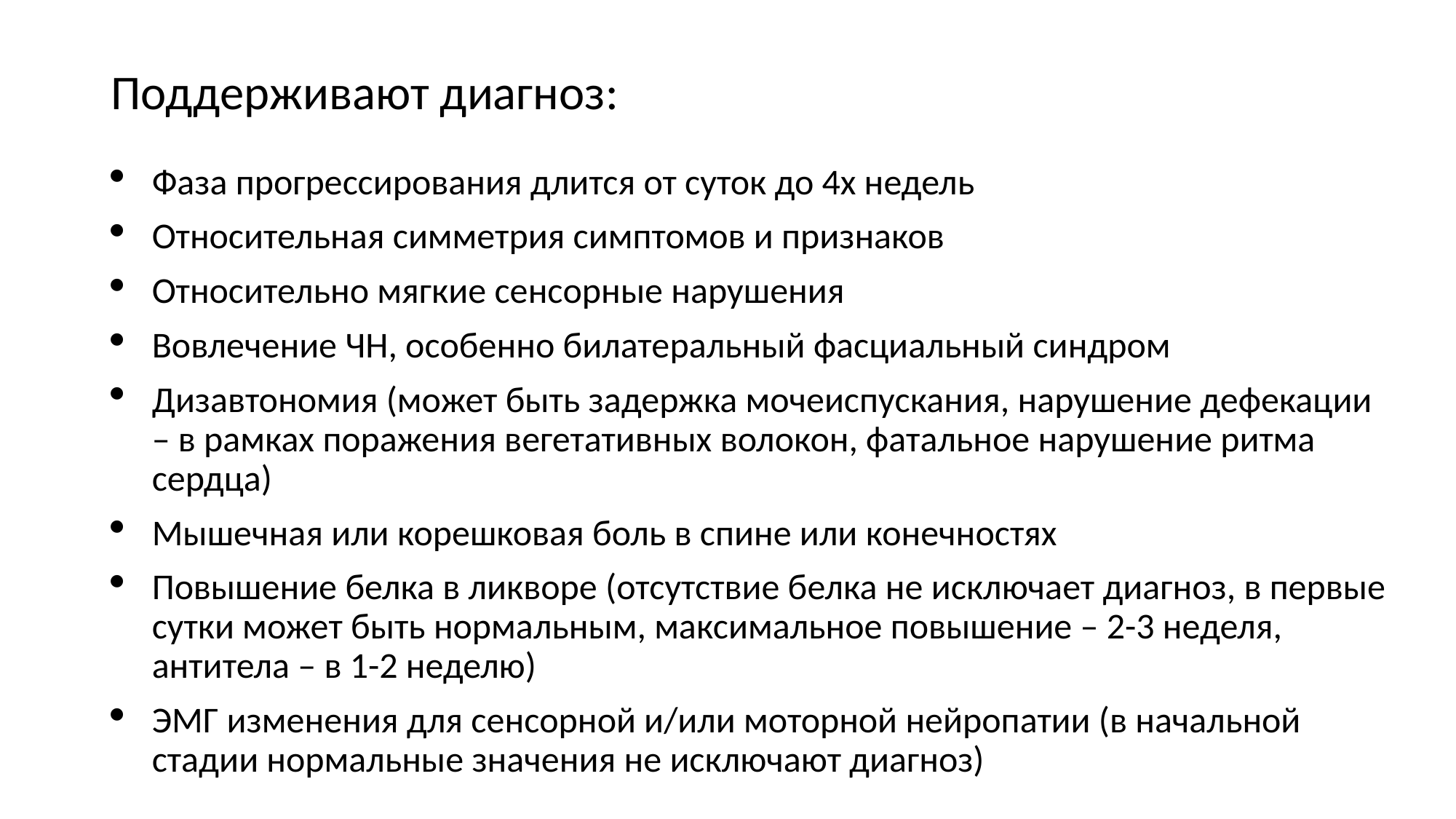

# Поддерживают диагноз:
Фаза прогрессирования длится от суток до 4х недель
Относительная симметрия симптомов и признаков
Относительно мягкие сенсорные нарушения
Вовлечение ЧН, особенно билатеральный фасциальный синдром
Дизавтономия (может быть задержка мочеиспускания, нарушение дефекации – в рамках поражения вегетативных волокон, фатальное нарушение ритма сердца)
Мышечная или корешковая боль в спине или конечностях
Повышение белка в ликворе (отсутствие белка не исключает диагноз, в первые сутки может быть нормальным, максимальное повышение – 2-3 неделя, антитела – в 1-2 неделю)
ЭМГ изменения для сенсорной и/или моторной нейропатии (в начальной стадии нормальные значения не исключают диагноз)